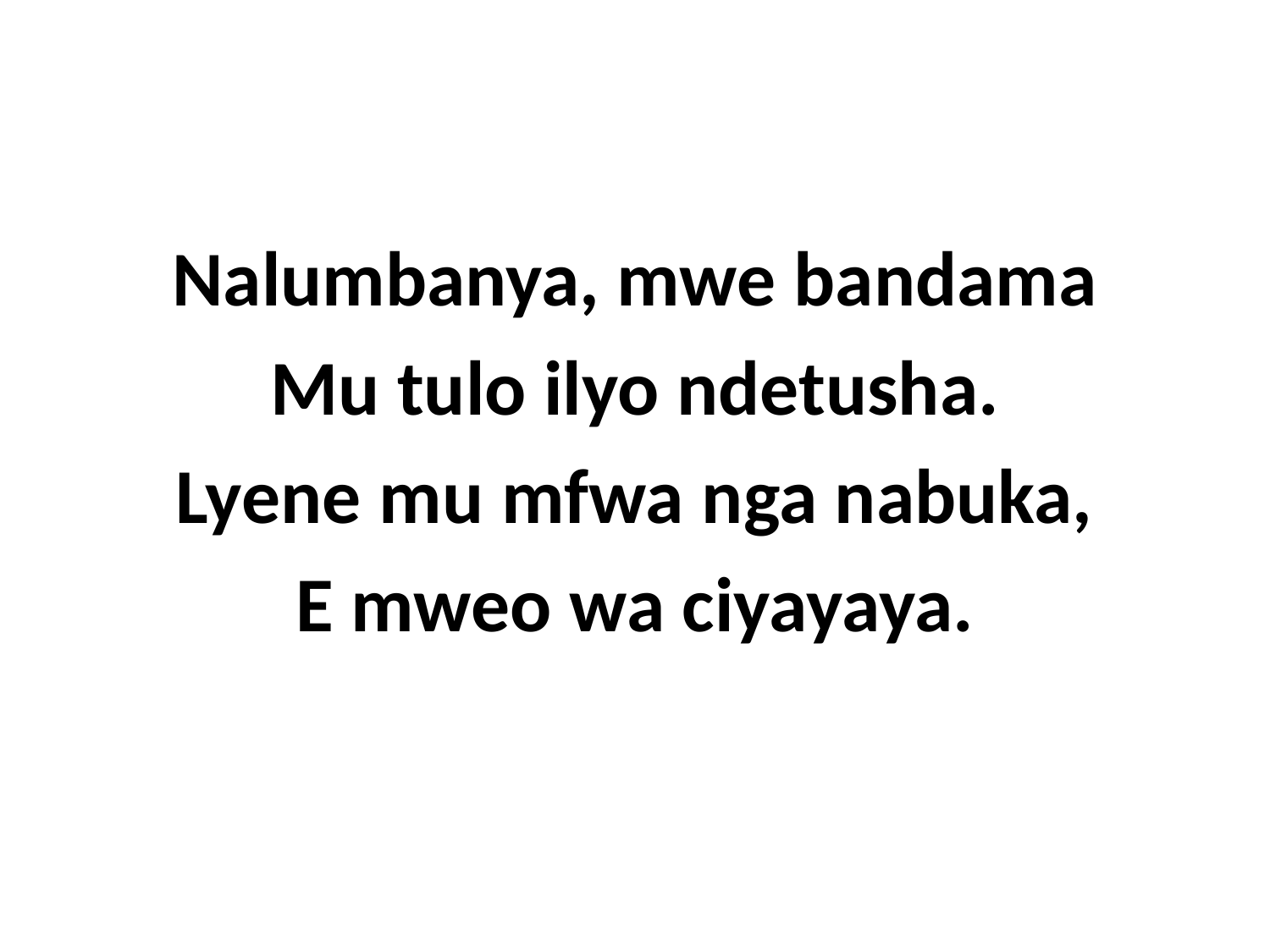

Nalumbanya, mwe bandama
Mu tulo ilyo ndetusha.
Lyene mu mfwa nga nabuka,
E mweo wa ciyayaya.